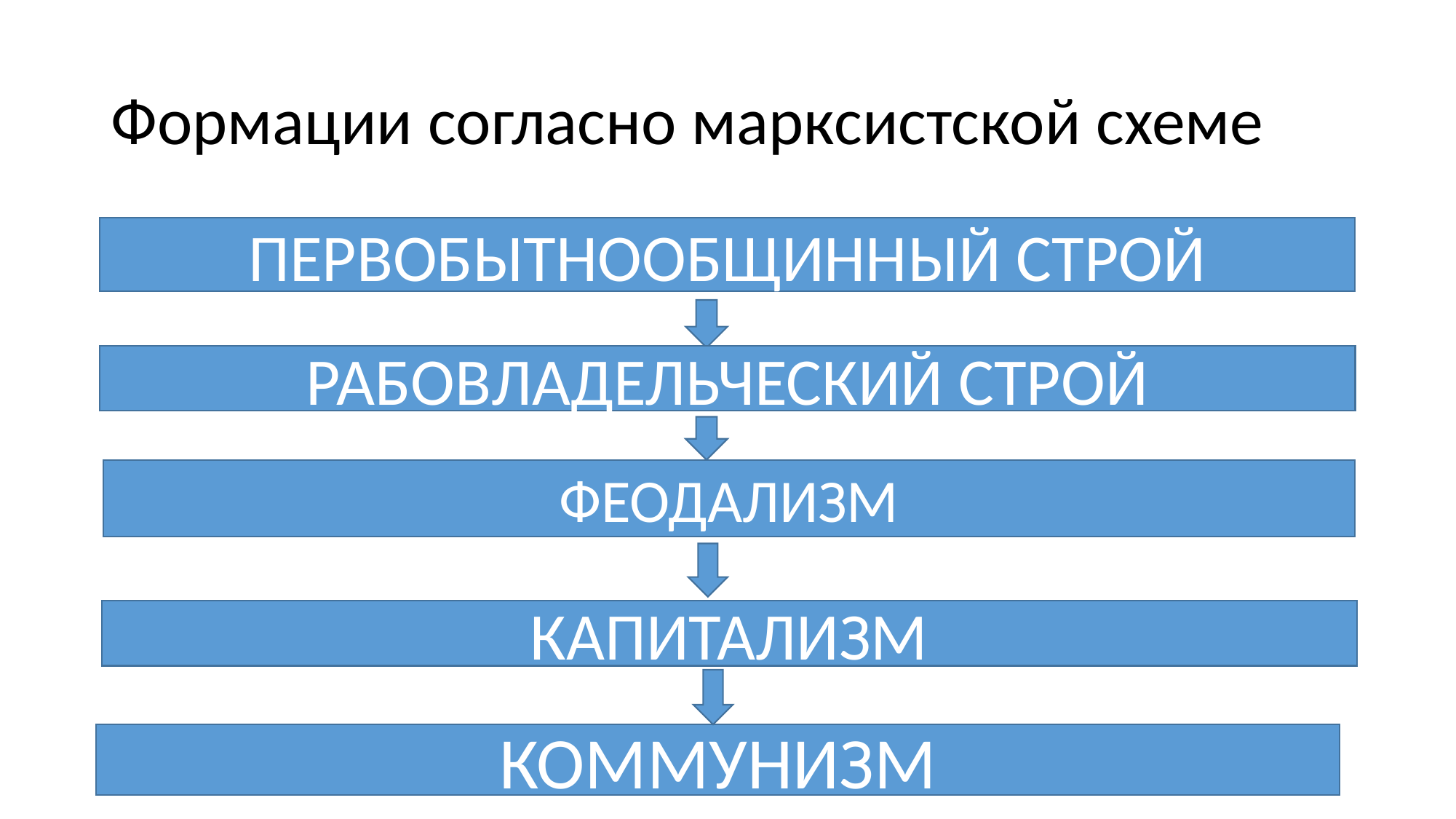

# Формации согласно марксистской схеме

ПЕРВОБЫТНООБЩИННЫЙ СТРОЙ

РАБОВЛАДЕЛЬЧЕСКИЙ СТРОЙ

ФЕОДАЛИЗМ

КАПИТАЛИЗМ

КОММУНИЗМ